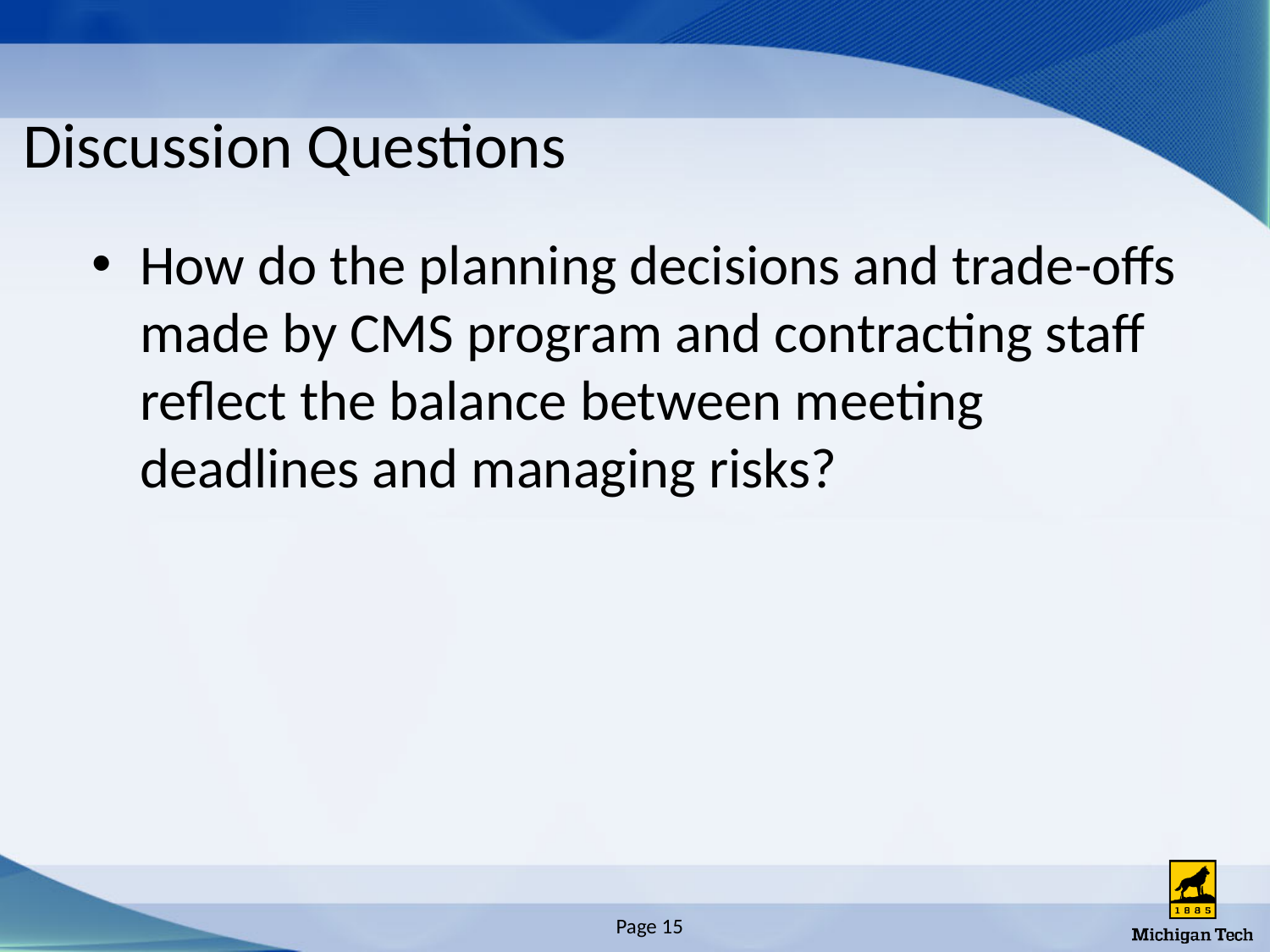

# Discussion Questions
How do the planning decisions and trade-offs made by CMS program and contracting staff reflect the balance between meeting deadlines and managing risks?